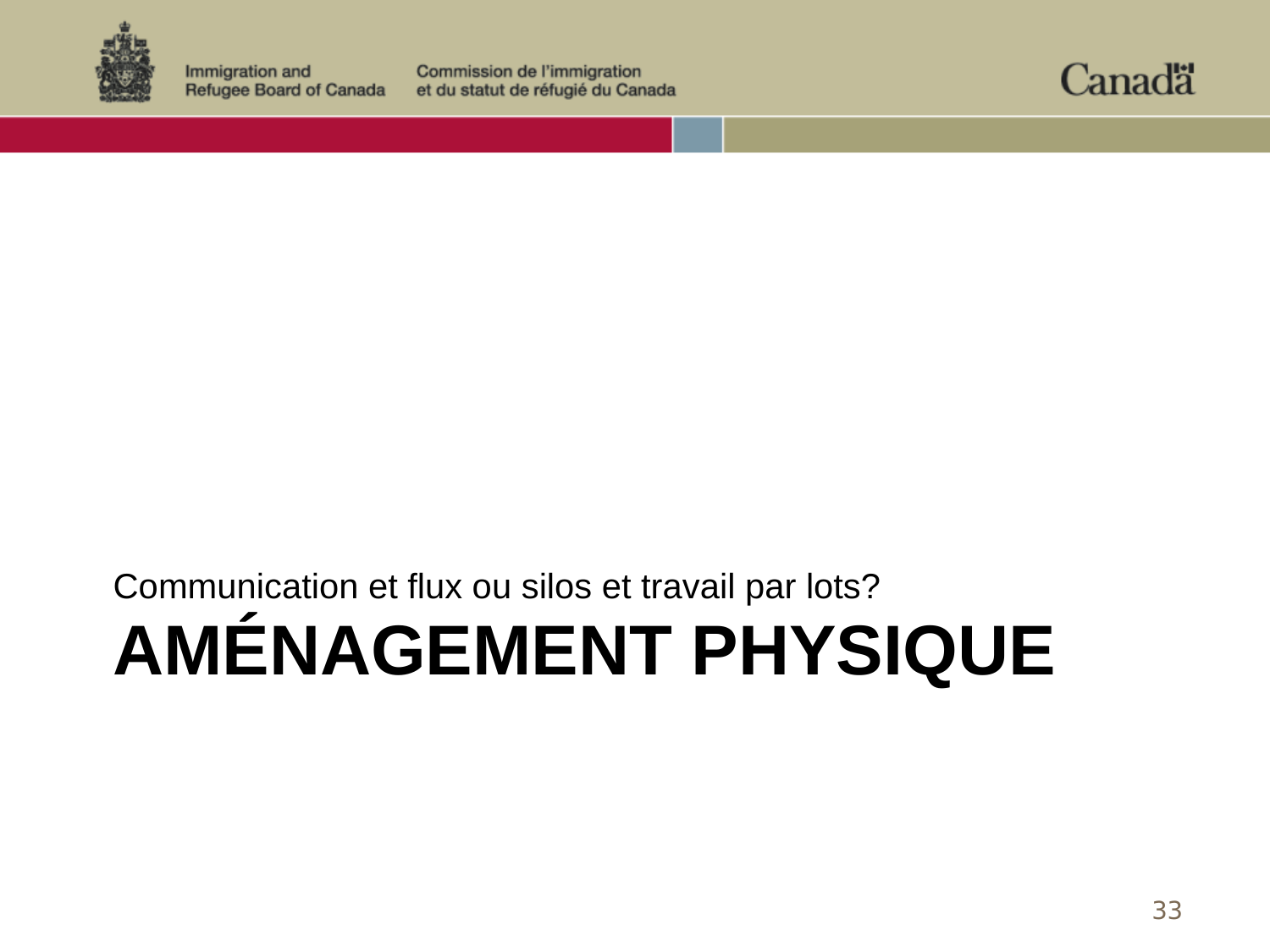

Communication et flux ou silos et travail par lots?
# AMÉNAGEMENT PHYSIQUE
33